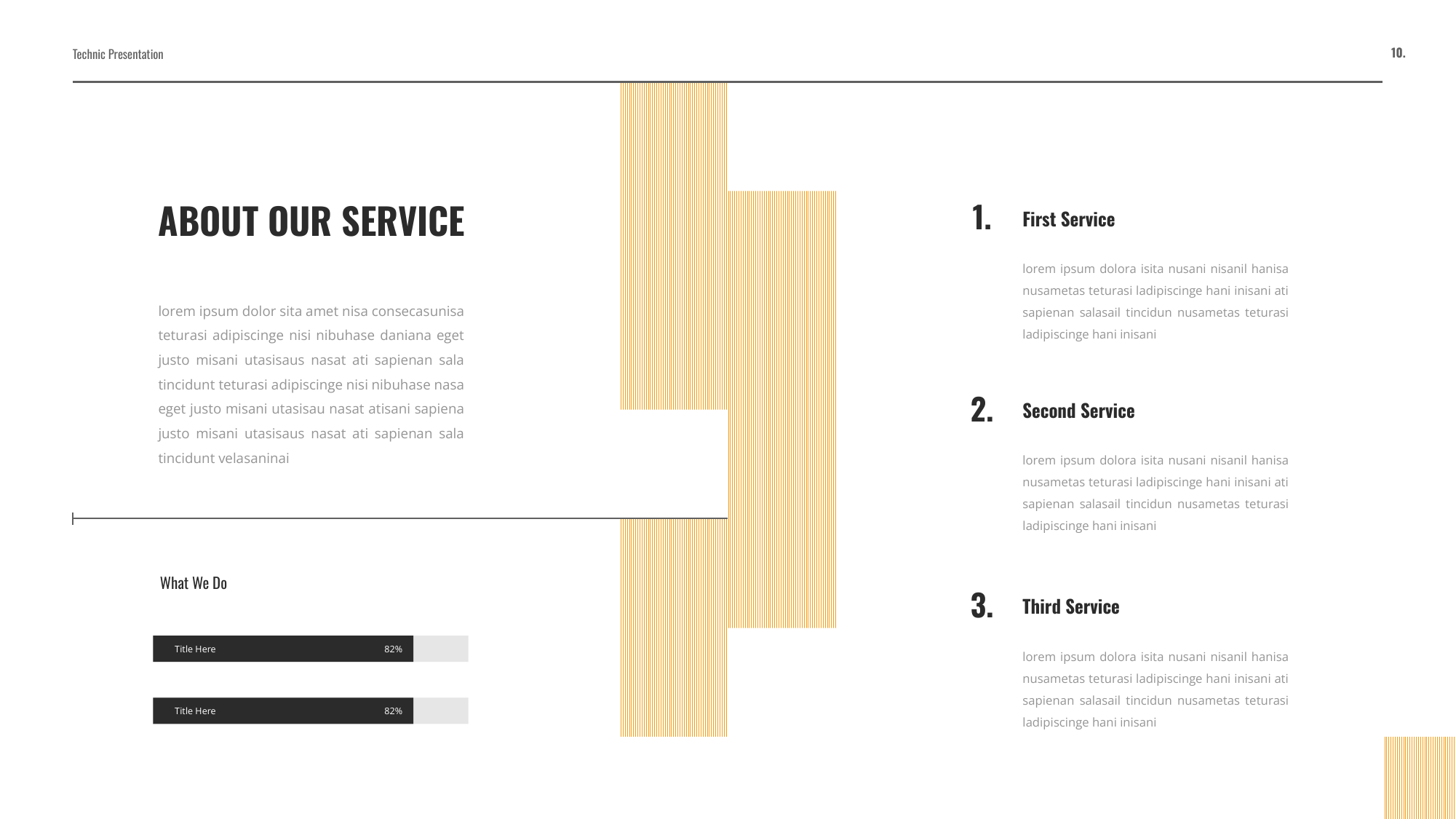

10.
Technic Presentation

1.
First Service
lorem ipsum dolora isita nusani nisanil hanisa nusametas teturasi ladipiscinge hani inisani ati sapienan salasail tincidun nusametas teturasi ladipiscinge hani inisani
ABOUT OUR SERVICE
lorem ipsum dolor sita amet nisa consecasunisa teturasi adipiscinge nisi nibuhase daniana eget justo misani utasisaus nasat ati sapienan sala tincidunt teturasi adipiscinge nisi nibuhase nasa eget justo misani utasisau nasat atisani sapiena justo misani utasisaus nasat ati sapienan sala tincidunt velasaninai
2.
Second Service
lorem ipsum dolora isita nusani nisanil hanisa nusametas teturasi ladipiscinge hani inisani ati sapienan salasail tincidun nusametas teturasi ladipiscinge hani inisani
What We Do
3.
Third Service
lorem ipsum dolora isita nusani nisanil hanisa nusametas teturasi ladipiscinge hani inisani ati sapienan salasail tincidun nusametas teturasi ladipiscinge hani inisani

82%
Title Here

82%
Title Here